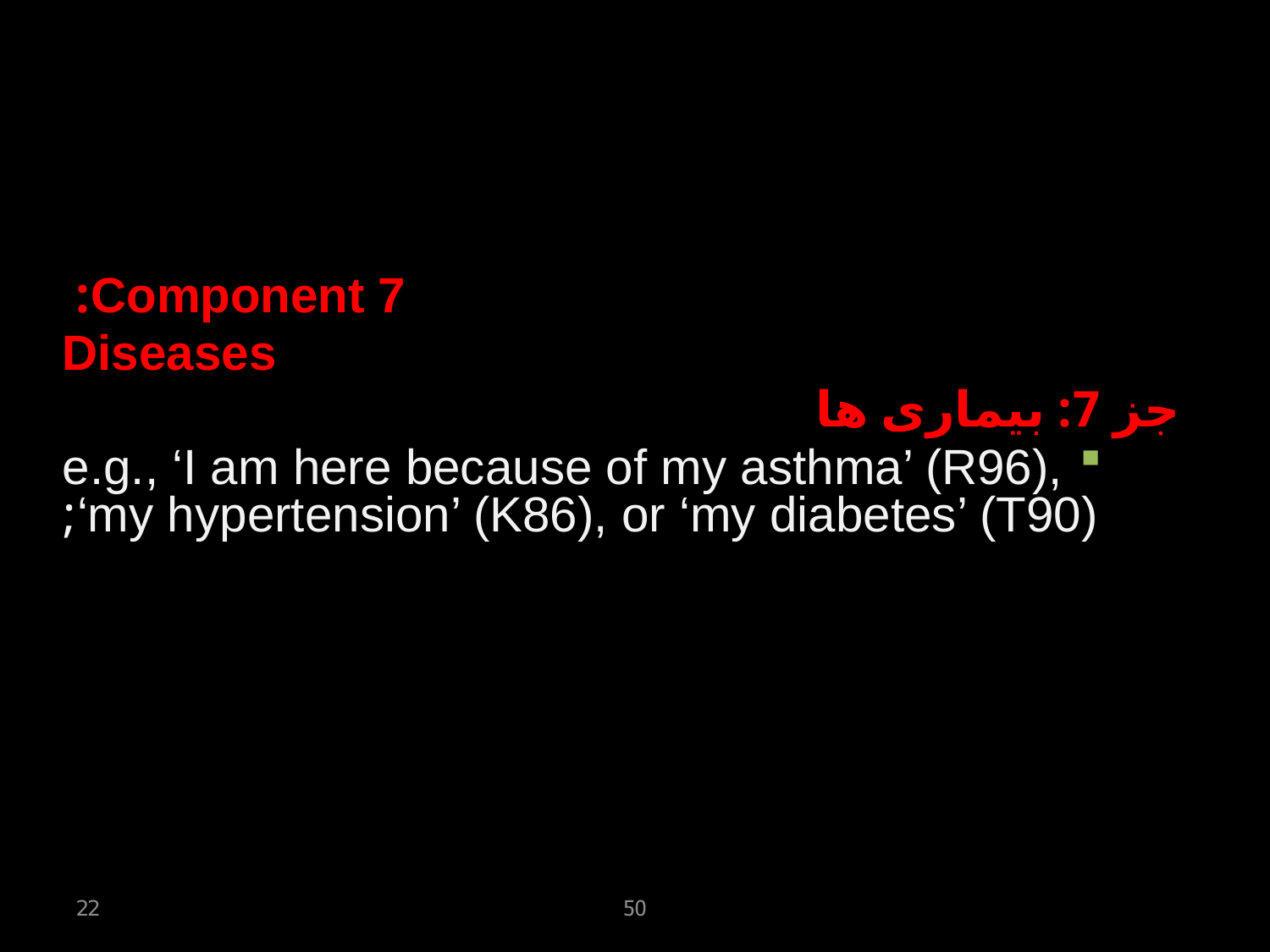

Component 7:
Diseases
جز 7: بیماری ها
e.g., ‘I am here because of my asthma’ (R96), ‘my hypertension’ (K86), or ‘my diabetes’ (T90);

22
50